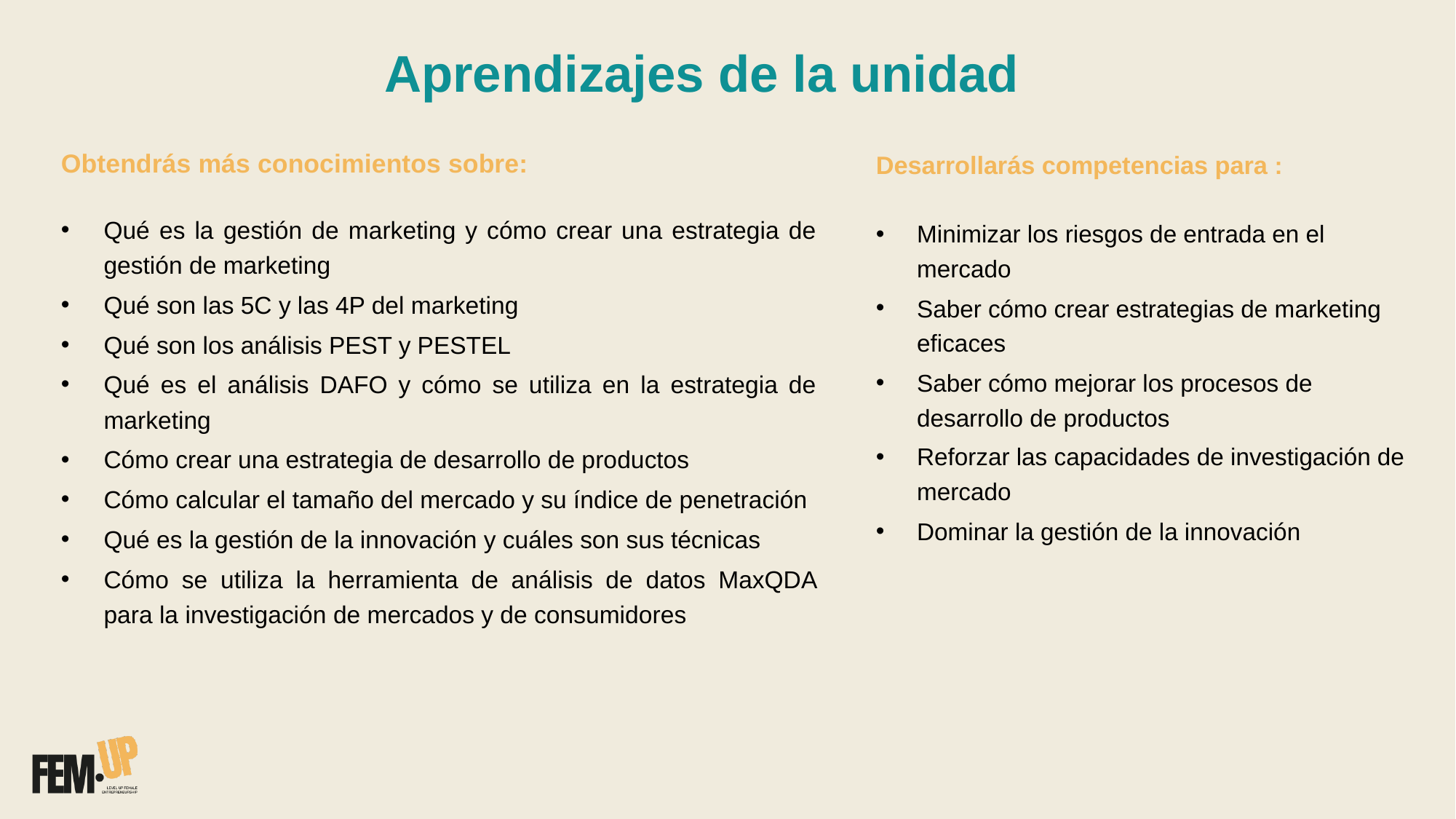

# Aprendizajes de la unidad
Obtendrás más conocimientos sobre:

Qué es la gestión de marketing y cómo crear una estrategia de gestión de marketing
Qué son las 5C y las 4P del marketing
Qué son los análisis PEST y PESTEL
Qué es el análisis DAFO y cómo se utiliza en la estrategia de marketing
Cómo crear una estrategia de desarrollo de productos
Cómo calcular el tamaño del mercado y su índice de penetración
Qué es la gestión de la innovación y cuáles son sus técnicas
Cómo se utiliza la herramienta de análisis de datos MaxQDA para la investigación de mercados y de consumidores
Desarrollarás competencias para :

Minimizar los riesgos de entrada en el mercado
Saber cómo crear estrategias de marketing eficaces
Saber cómo mejorar los procesos de desarrollo de productos
Reforzar las capacidades de investigación de mercado
Dominar la gestión de la innovación